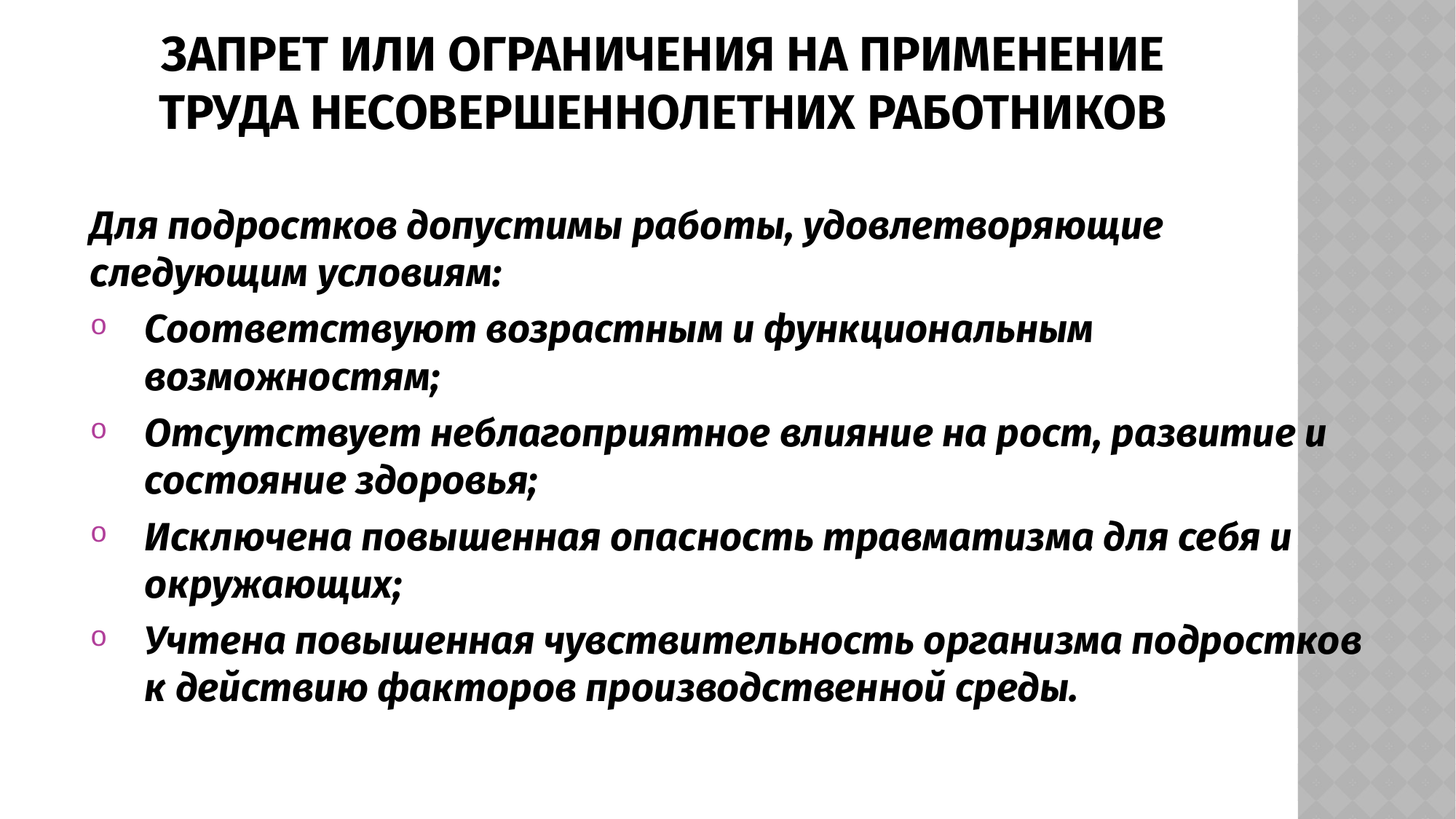

# Запрет или ограничения на применение труда несовершеннолетних работников
Для подростков допустимы работы, удовлетворяющие следующим условиям:
Соответствуют возрастным и функциональным возможностям;
Отсутствует неблагоприятное влияние на рост, развитие и состояние здоровья;
Исключена повышенная опасность травматизма для себя и окружающих;
Учтена повышенная чувствительность организма подростков к действию факторов производственной среды.